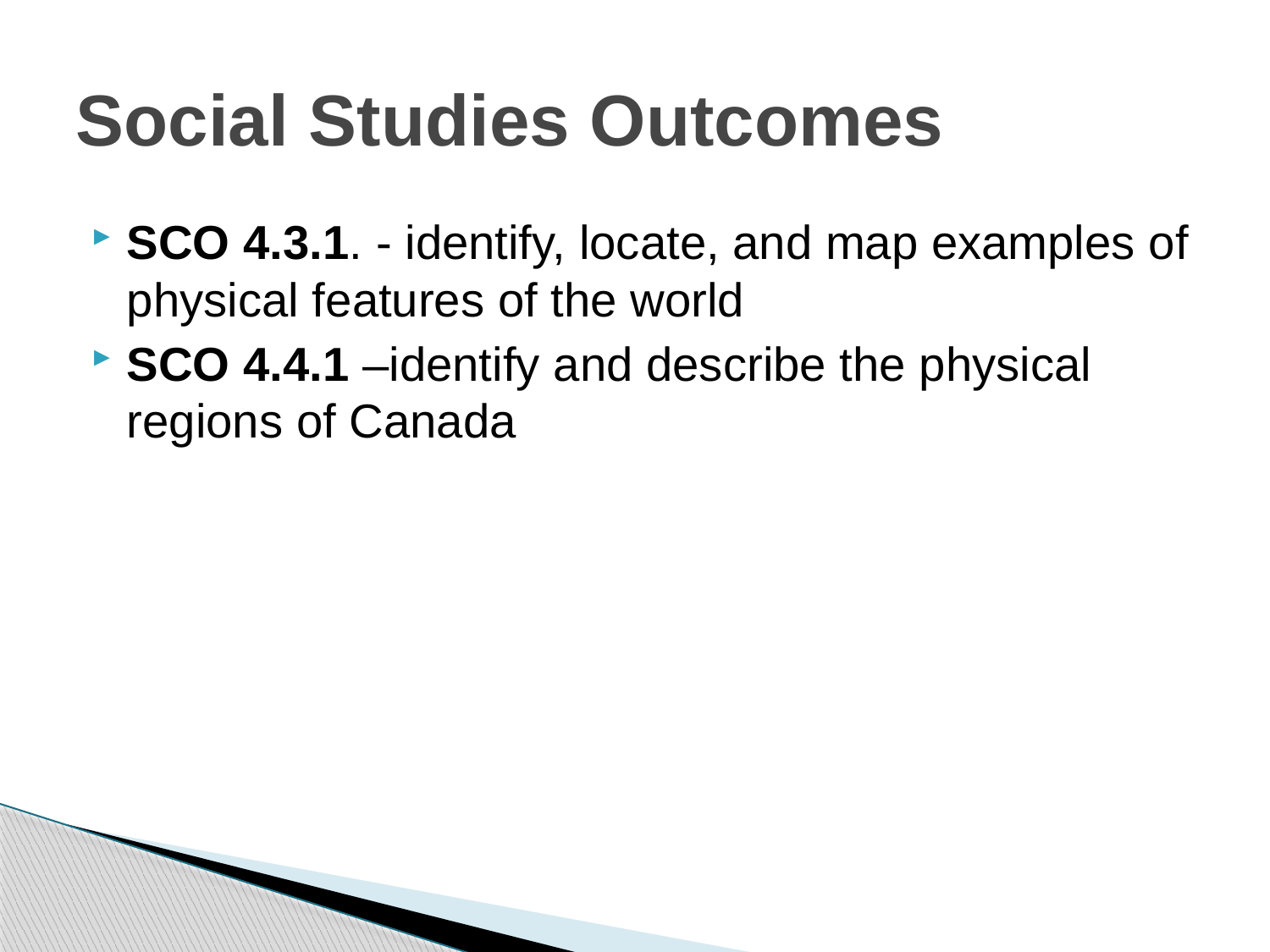

# Social Studies Outcomes
SCO 4.3.1. - identify, locate, and map examples of physical features of the world
SCO 4.4.1 –identify and describe the physical regions of Canada